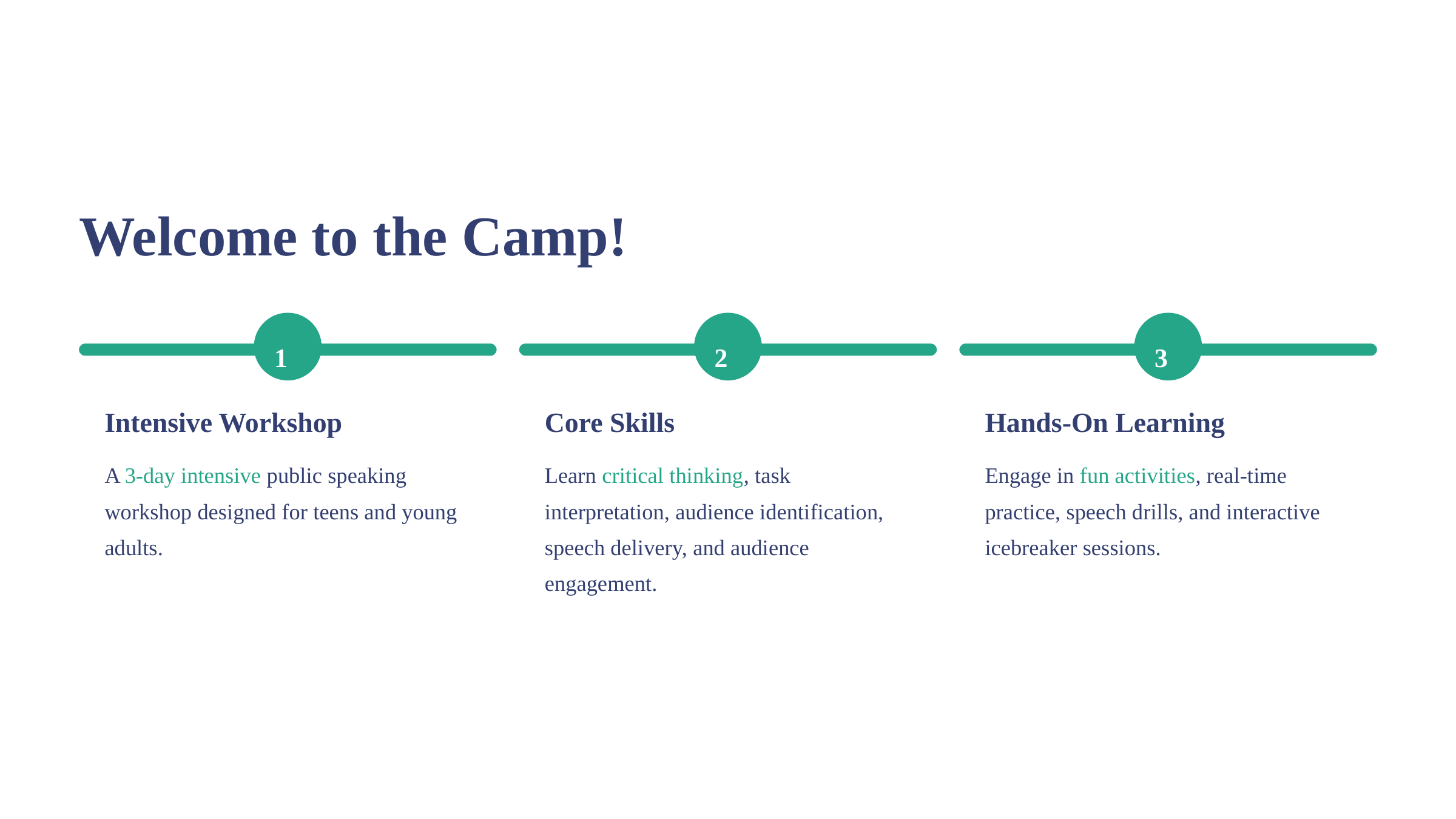

Welcome to the Camp!

1
2
3

Intensive Workshop
Core Skills
Hands-On Learning
A 3-day intensive public speaking workshop designed for teens and young adults.
Learn critical thinking, task interpretation, audience identification, speech delivery, and audience engagement.
Engage in fun activities, real-time practice, speech drills, and interactive icebreaker sessions.